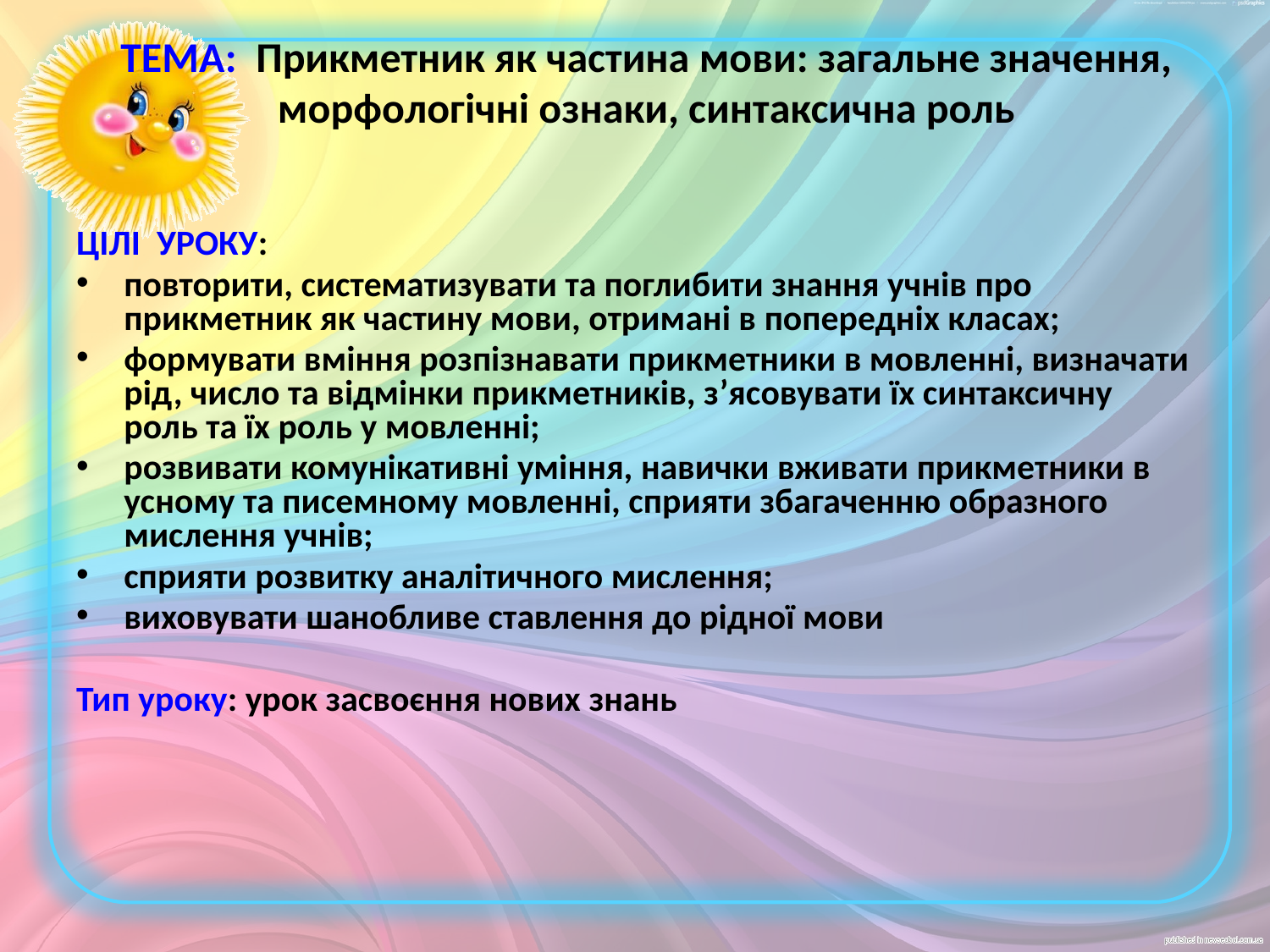

ЦІЛІ  УРОКУ:
повторити, систематизувати та поглибити знання учнів про прикметник як частину мови, отримані в попередніх класах;
формувати вміння розпізнавати прикметники в мовленні, визначати рід, число та відмінки прикметників, з’ясовувати їх синтаксичну роль та їх роль у мовленні;
розвивати комунікативні уміння, навички вживати прикметники в усному та писемному мовленні, сприяти збагаченню образного мислення учнів;
сприяти розвитку аналітичного мислення;
виховувати шанобливе ставлення до рідної мови

Тип уроку: урок засвоєння нових знань
ТЕМА:  Прикметник як частина мови: загальне значення, морфологічні ознаки, синтаксична роль